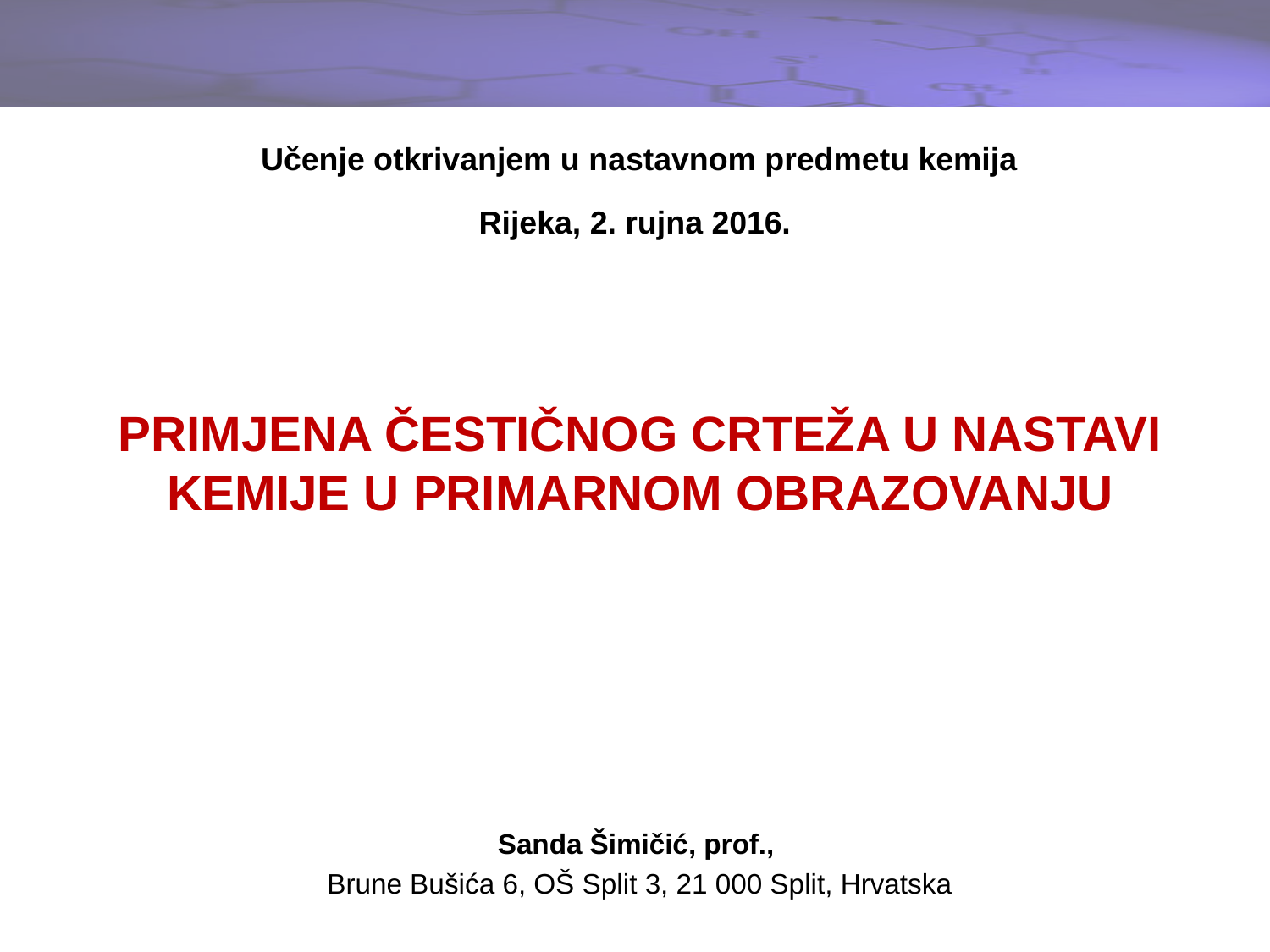

Učenje otkrivanjem u nastavnom predmetu kemija
Rijeka, 2. rujna 2016.
PRIMJENA ČESTIČNOG CRTEŽA U NASTAVI KEMIJE U PRIMARNOM OBRAZOVANJU
Sanda Šimičić, prof.,
Brune Bušića 6, OŠ Split 3, 21 000 Split, Hrvatska